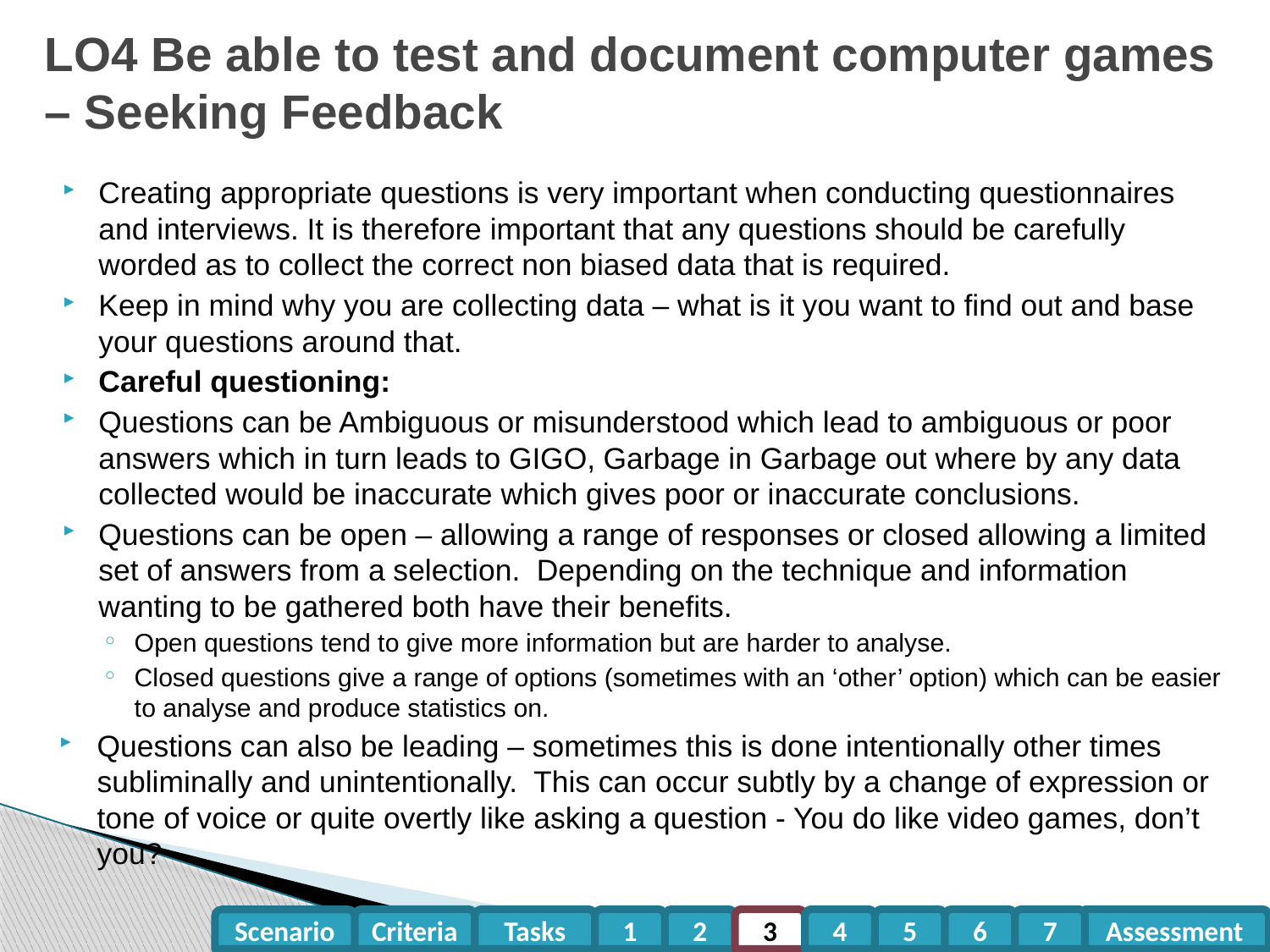

# LO4 Be able to test and document computer games – Seeking Feedback
Creating appropriate questions is very important when conducting questionnaires and interviews. It is therefore important that any questions should be carefully worded as to collect the correct non biased data that is required.
Keep in mind why you are collecting data – what is it you want to find out and base your questions around that.
Careful questioning:
Questions can be Ambiguous or misunderstood which lead to ambiguous or poor answers which in turn leads to GIGO, Garbage in Garbage out where by any data collected would be inaccurate which gives poor or inaccurate conclusions.
Questions can be open – allowing a range of responses or closed allowing a limited set of answers from a selection.  Depending on the technique and information wanting to be gathered both have their benefits.
Open questions tend to give more information but are harder to analyse.
Closed questions give a range of options (sometimes with an ‘other’ option) which can be easier to analyse and produce statistics on.
Questions can also be leading – sometimes this is done intentionally other times subliminally and unintentionally.  This can occur subtly by a change of expression or tone of voice or quite overtly like asking a question - You do like video games, don’t you?
Criteria
Tasks
1
2
3
4
5
6
7
Assessment
Scenario